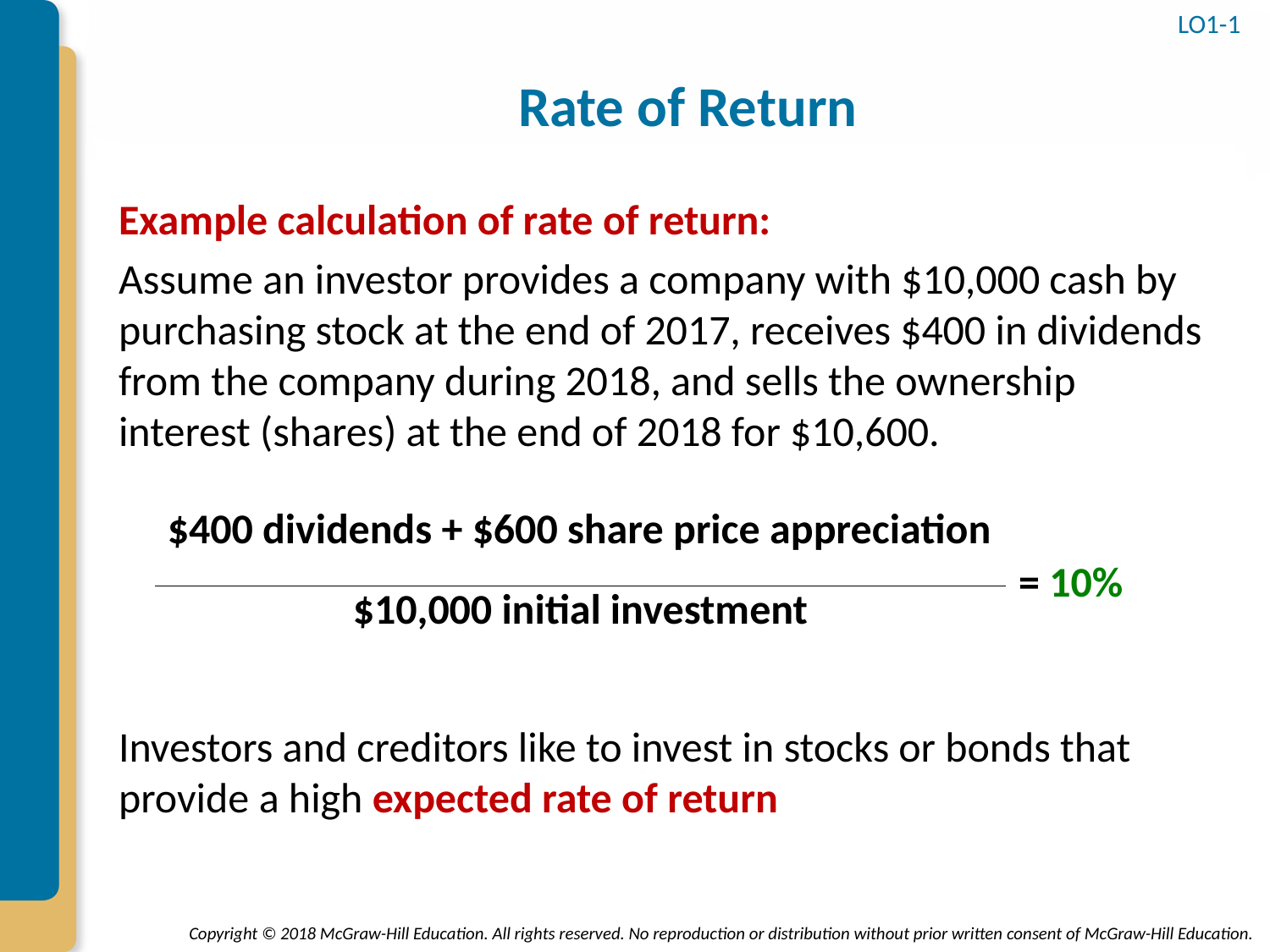

# Rate of Return
LO1-1
Example calculation of rate of return:
Assume an investor provides a company with $10,000 cash by purchasing stock at the end of 2017, receives $400 in dividends from the company during 2018, and sells the ownership interest (shares) at the end of 2018 for $10,600.

Investors and creditors like to invest in stocks or bonds that provide a high expected rate of return
| $400 dividends + $600 share price appreciation | = 10% |
| --- | --- |
| $10,000 initial investment |  |